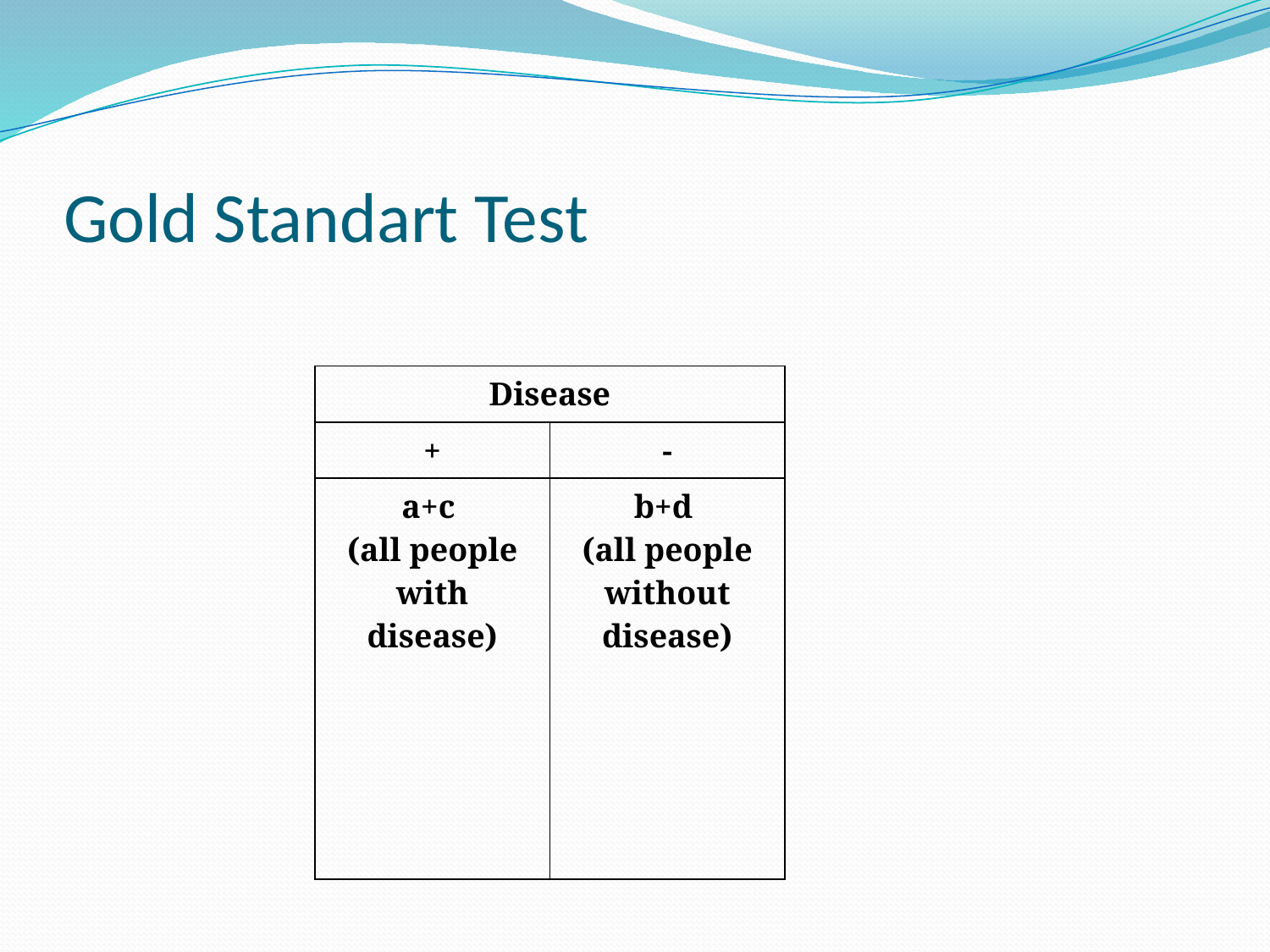

# Gold Standart Test
| Disease |  |
| --- | --- |
| + | - |
| a+c (all people with disease) | b+d (all people without disease) |